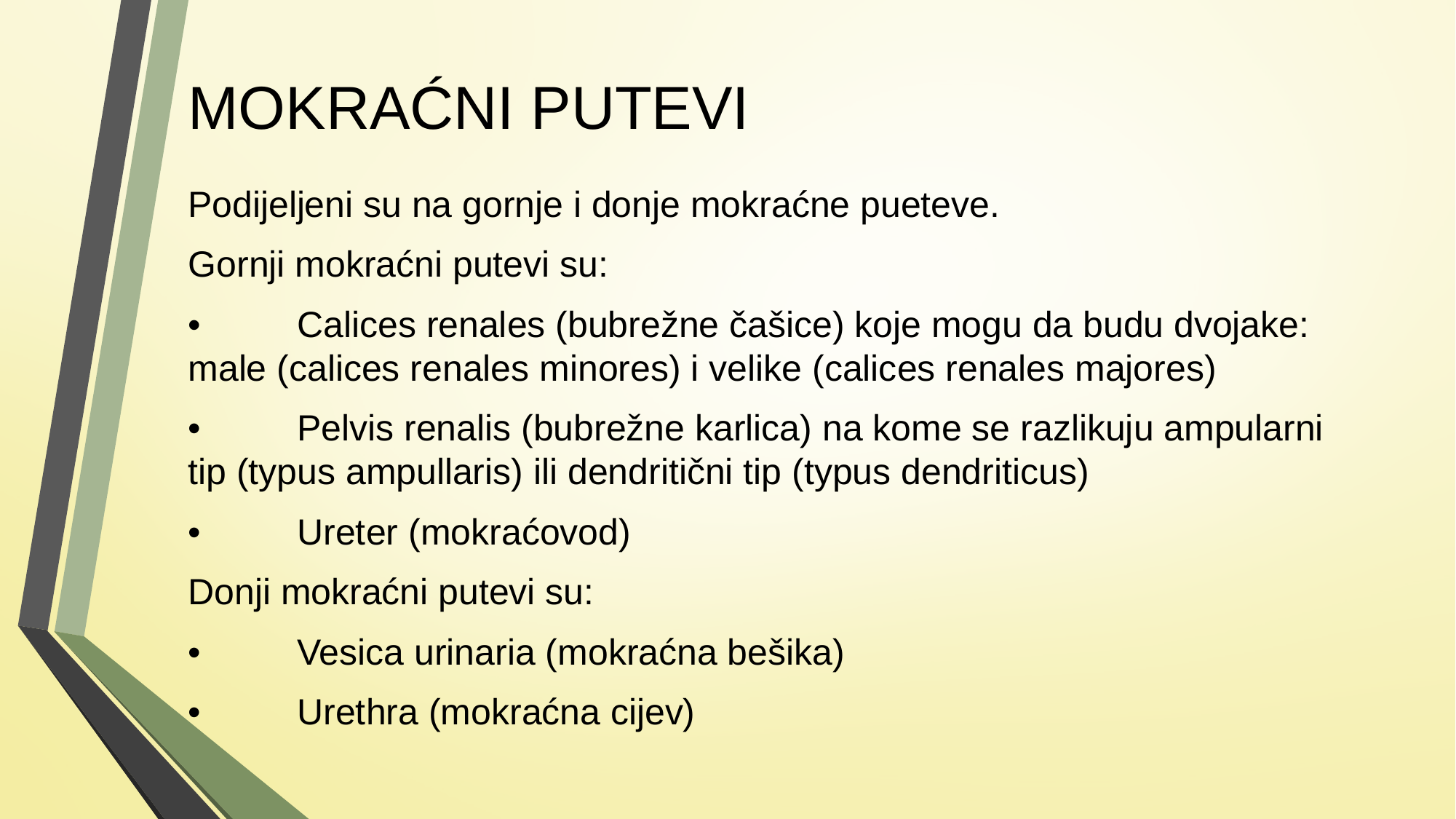

# MOKRAĆNI PUTEVI
Podijeljeni su na gornje i donje mokraćne pueteve.
Gornji mokraćni putevi su:
•	Calices renales (bubrežne čašice) koje mogu da budu dvojake: male (calices renales minores) i velike (calices renales majores)
•	Pelvis renalis (bubrežne karlica) na kome se razlikuju ampularni tip (typus ampullaris) ili dendritični tip (typus dendriticus)
•	Ureter (mokraćovod)
Donji mokraćni putevi su:
•	Vesica urinaria (mokraćna bešika)
•	Urethra (mokraćna cijev)